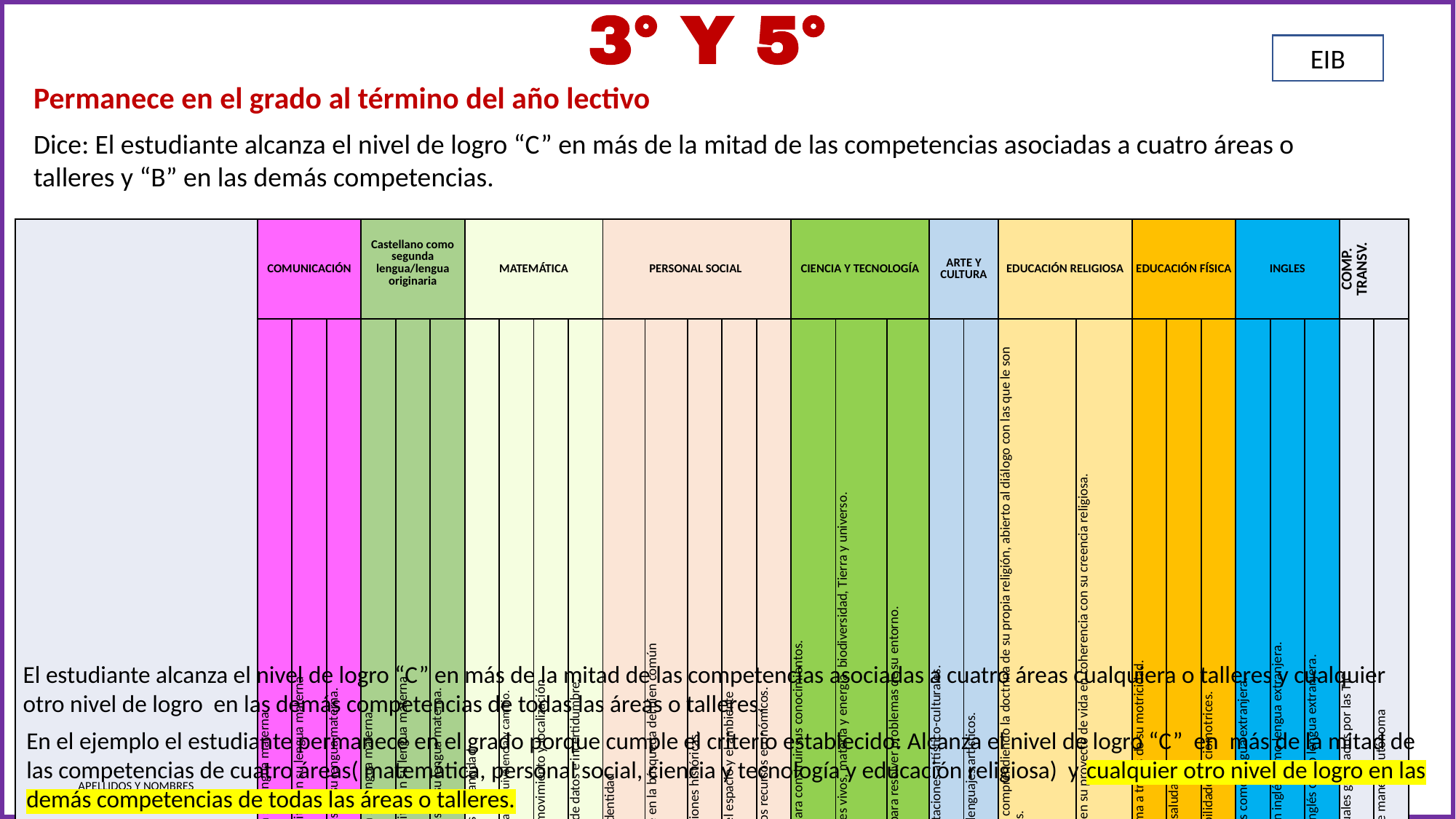

3° Y 5°
EIB
Permanece en el grado al término del año lectivo
Dice: El estudiante alcanza el nivel de logro “C” en más de la mitad de las competencias asociadas a cuatro áreas o talleres y “B” en las demás competencias.
| APELLIDOS Y NOMBRES | COMUNICACIÓN |  |  | Castellano como segunda lengua/lengua originaria |  |  | MATEMÁTICA |  |  |  | PERSONAL SOCIAL |  |  |  |  | CIENCIA Y TECNOLOGÍA |  |  | ARTE Y CULTURA |  | EDUCACIÓN RELIGIOSA |  | EDUCACIÓN FÍSICA |  |  | INGLES |  |  | COMP. TRANSV. |  |
| --- | --- | --- | --- | --- | --- | --- | --- | --- | --- | --- | --- | --- | --- | --- | --- | --- | --- | --- | --- | --- | --- | --- | --- | --- | --- | --- | --- | --- | --- | --- |
|  | Se comunica oralmente en su lengua materna. | Lee diversos tipos de textos escritos en su lengua materna | Escribe diversos tipos de textos en su lengua materna. | Se comunica oralmente en su lengua materna. | Lee diversos tipos de textos escritos en su lengua materna | Escribe diversos tipos de textos en su lengua materna. | Resuelve problemas de cantidad. | Resuelve problemas de regularidad, equivalencia y cambio. | Resuelve problemas de forma, movimiento y localización | Resuelve problemas de gestión de datos e incertidumbre. | Construye su identidad | Convive y participa democráticamente en la búsqueda del bien común | Construye interpretaciones históricas. | Gestiona responsablemente el espacio y el ambiente | Gestiona responsablemente los recursos económicos. | Indaga mediante métodos científicos para construir sus conocimientos. | Explica el mundo físico basándose en conocimientos sobre los seres vivos, materia y energía, biodiversidad, Tierra y universo. | Diseña y construye soluciones tecnológicas para resolver problemas de su entorno. | Aprecia de manera crítica manifestaciones artístico-culturales. | Crea proyectos desde los lenguajes artísticos. | Construye su identidad como persona humana, amada por Dios, digna, libre y trascendente, comprendiendo la doctrina de su propia religión, abierto al diálogo con las que le son cercanas. | Asume la experiencia del encuentro personal y comunitario con Dios en su proyecto de vida en coherencia con su creencia religiosa. | Se desenvuelve de manera autónoma a través de su motricidad. | Asume una vida saludable. | Interactúa a través de sus habilidades sociomotrices. | Se comunica oralmente en inglés como lengua extranjera. | Lee diversos tipos de textos escritos en inglés como lengua extranjera. | Escribe diversos tipos de textos en inglés como lengua extranjera. | Se desenvuelve en entornos virtuales generados por las TIC | Gestiona su aprendizaje de manera autónoma |
| DÍAZ RODRÍGUEZ MARCOS | B | B | C | B | B | C | C | C | C | B | B | B | C | C | C | B | C | C | B | B | C | C | B | B | C | - | - | - | B | B |
El estudiante alcanza el nivel de logro “C” en más de la mitad de las competencias asociadas a cuatro áreas cualquiera o talleres y cualquier otro nivel de logro  en las demás competencias de todas las áreas o talleres.
En el ejemplo el estudiante permanece en el grado porque cumple el criterio establecido: Alcanza el nivel de logro “C”  en  más de la mitad de las competencias de cuatro áreas( matemática, personal social, ciencia y tecnología y educación religiosa)  y cualquier otro nivel de logro en las demás competencias de todas las áreas o talleres.